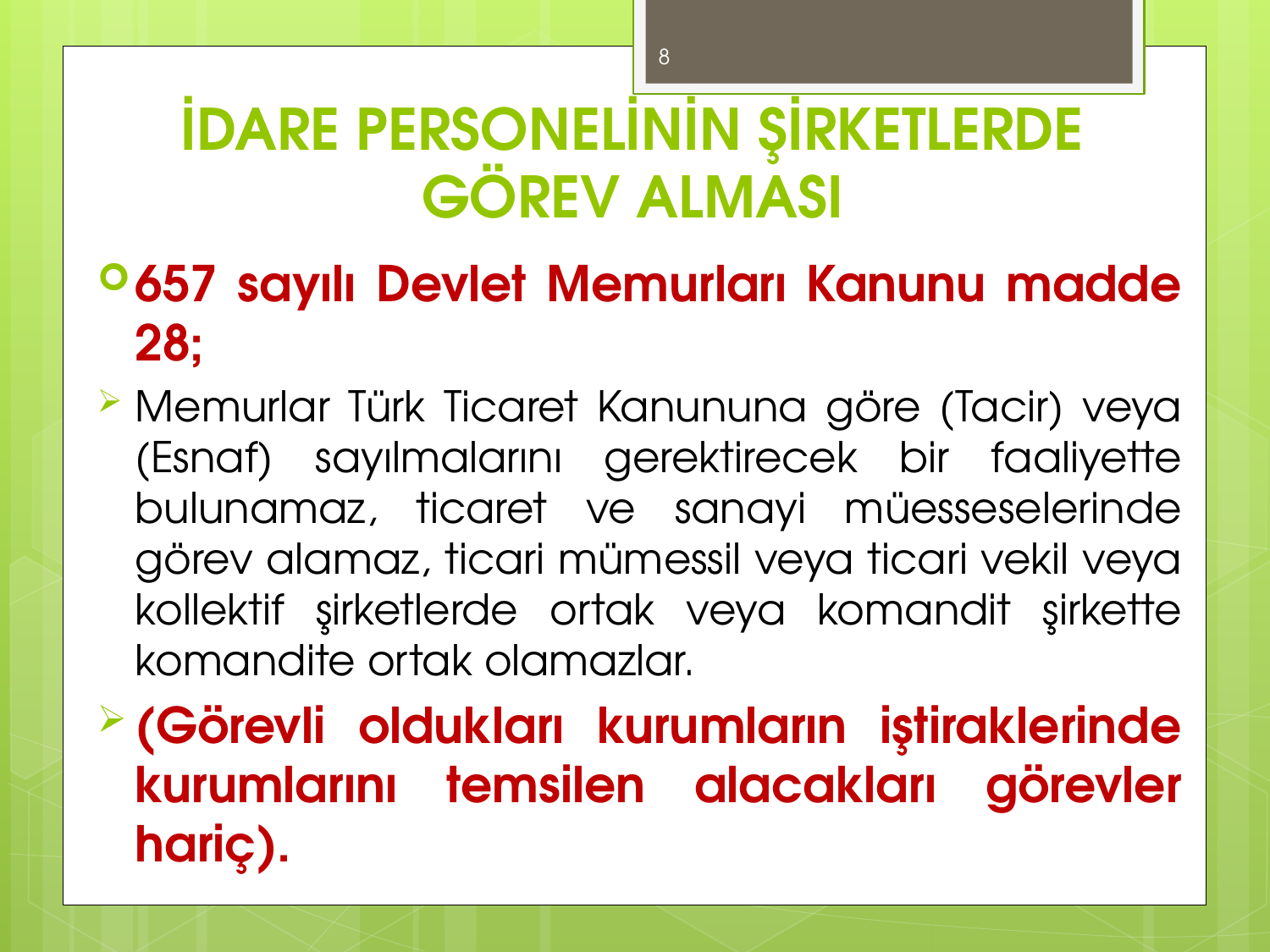

8
# İDARE PERSONELİNİN ŞİRKETLERDE GÖREV ALMASI
657 sayılı Devlet Memurları Kanunu madde 28;
Memurlar Türk Ticaret Kanununa göre (Tacir) veya (Esnaf) sayılmalarını gerektirecek bir faaliyette bulunamaz, ticaret ve sanayi müesseselerinde görev alamaz, ticari mümessil veya ticari vekil veya kollektif şirketlerde ortak veya komandit şirkette komandite ortak olamazlar.
(Görevli oldukları kurumların iştiraklerinde kurumlarını temsilen alacakları görevler hariç).